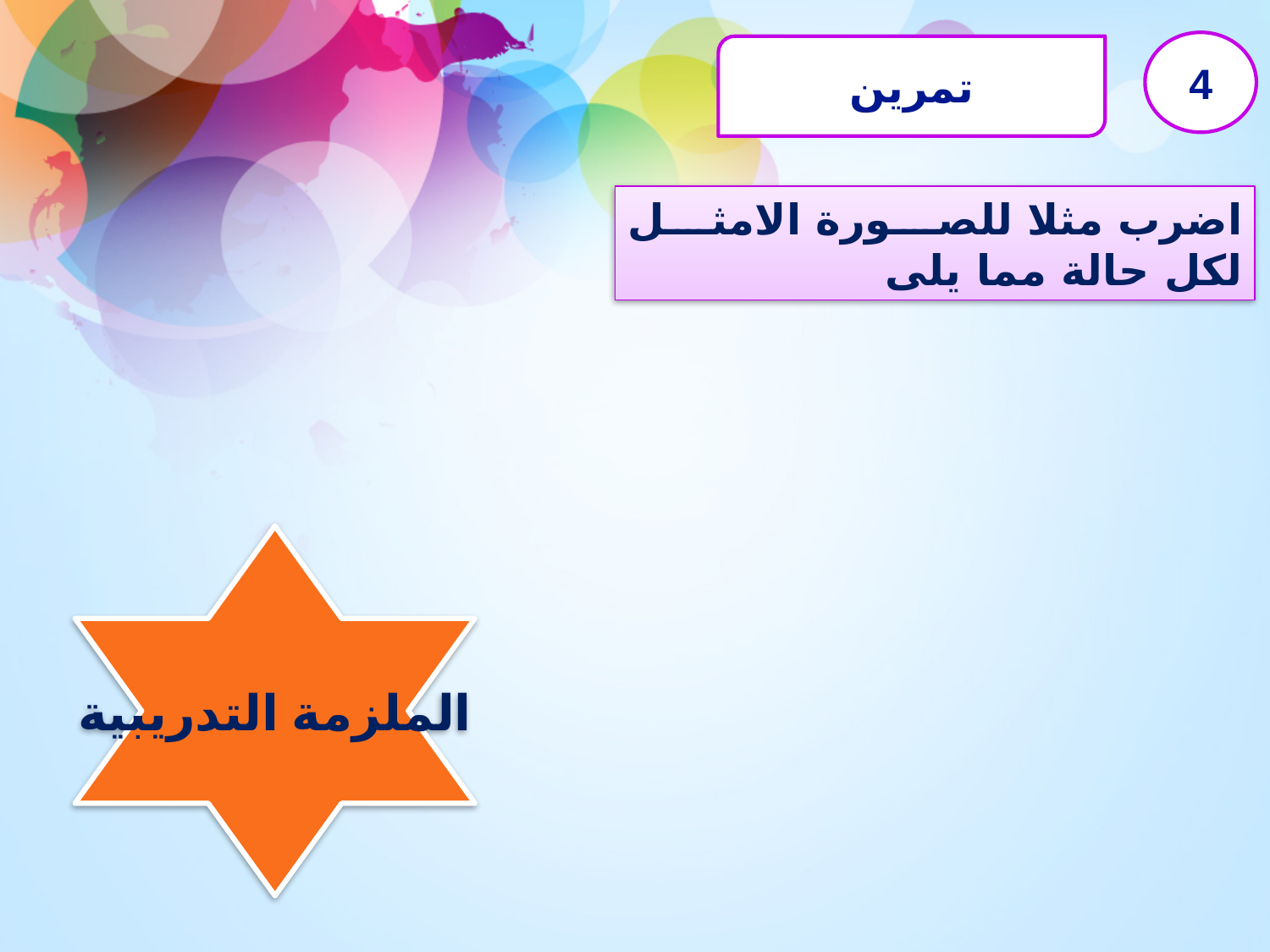

4
تمرين
اضرب مثلا للصورة الامثل لكل حالة مما يلى
الملزمة التدريبية